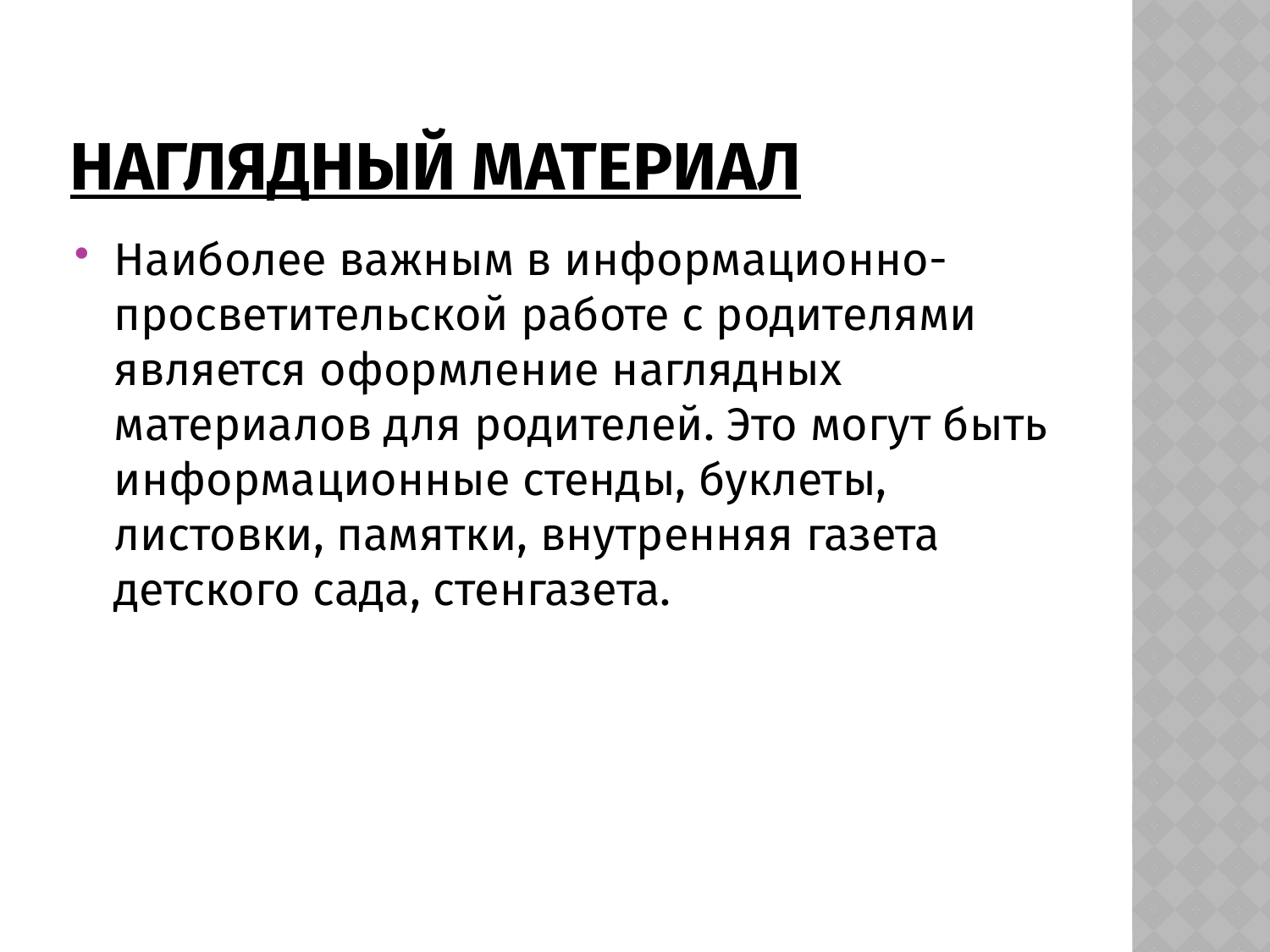

# Наглядный материал
Наиболее важным в информационно-просветительской работе с родителями является оформление наглядных материалов для родителей. Это могут быть информационные стенды, буклеты, листовки, памятки, внутренняя газета детского сада, стенгазета.